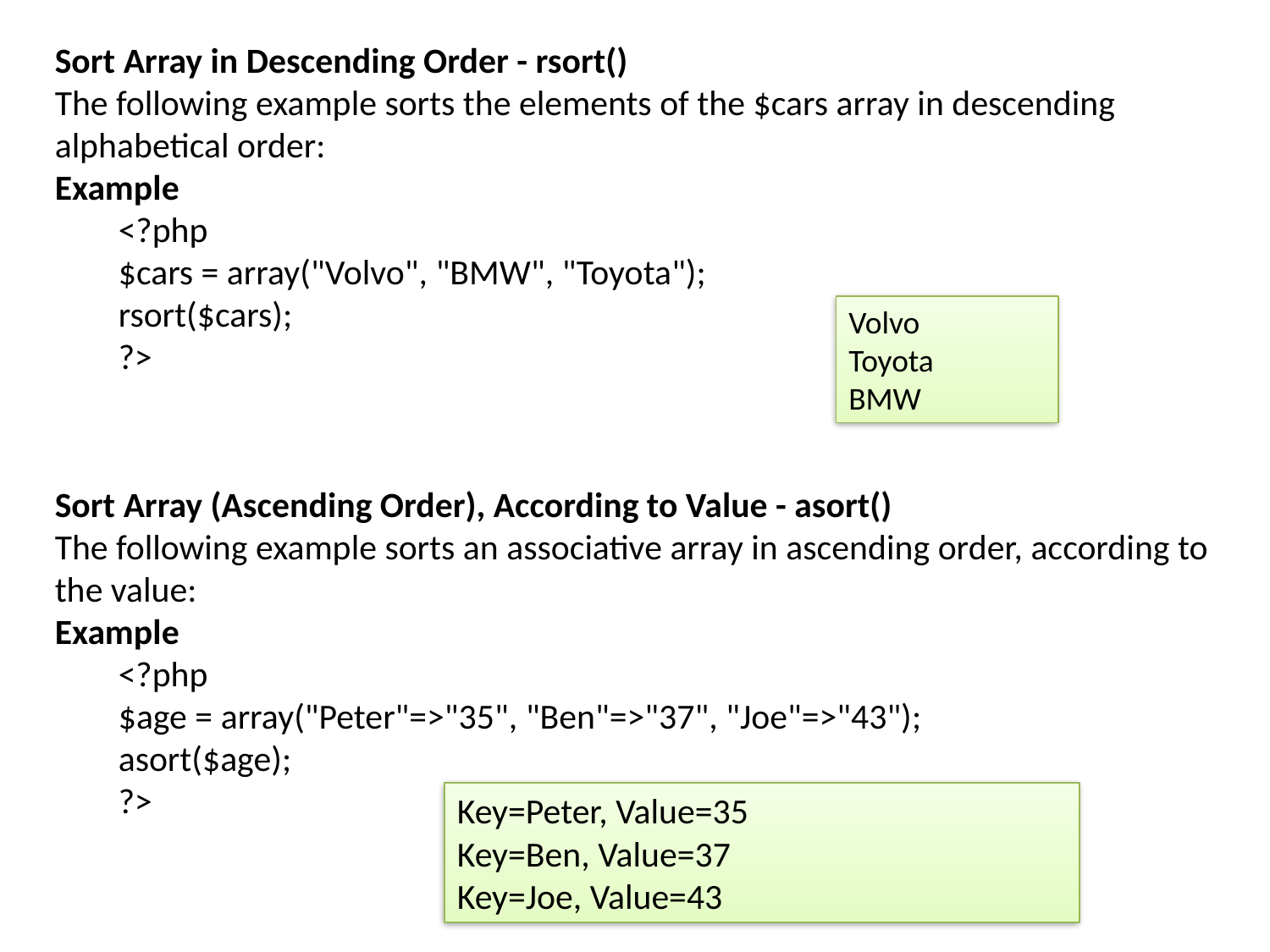

Sort Array in Descending Order - rsort()
The following example sorts the elements of the $cars array in descending alphabetical order:
Example
<?php
$cars = array("Volvo", "BMW", "Toyota");
rsort($cars);
?>
Volvo
Toyota
BMW
Sort Array (Ascending Order), According to Value - asort()
The following example sorts an associative array in ascending order, according to the value:
Example
<?php
$age = array("Peter"=>"35", "Ben"=>"37", "Joe"=>"43");
asort($age);
?>
Key=Peter, Value=35
Key=Ben, Value=37
Key=Joe, Value=43